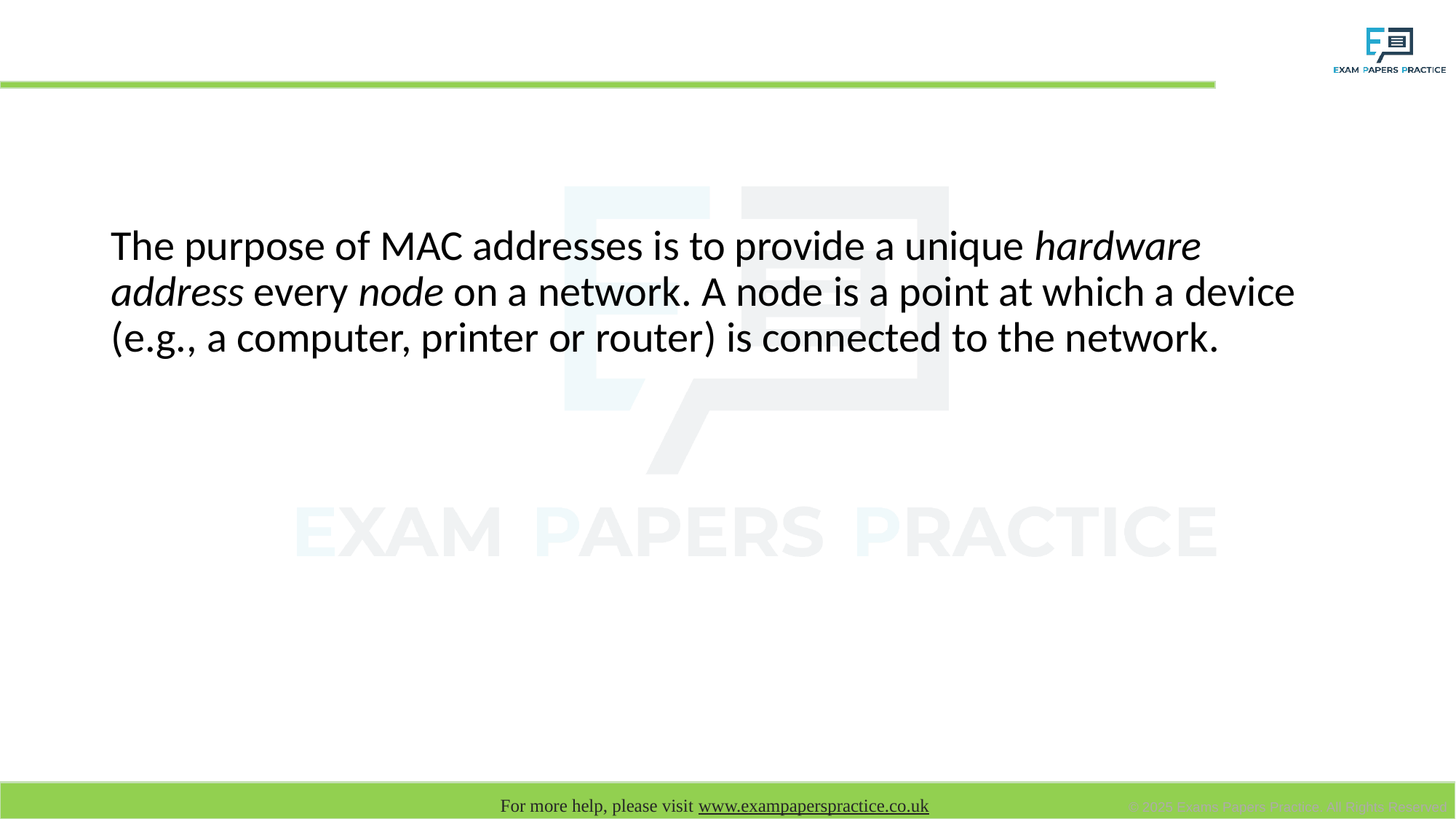

# Purpose of MAC (Media Access Control) addresses
The purpose of MAC addresses is to provide a unique hardware address every node on a network. A node is a point at which a device (e.g., a computer, printer or router) is connected to the network.